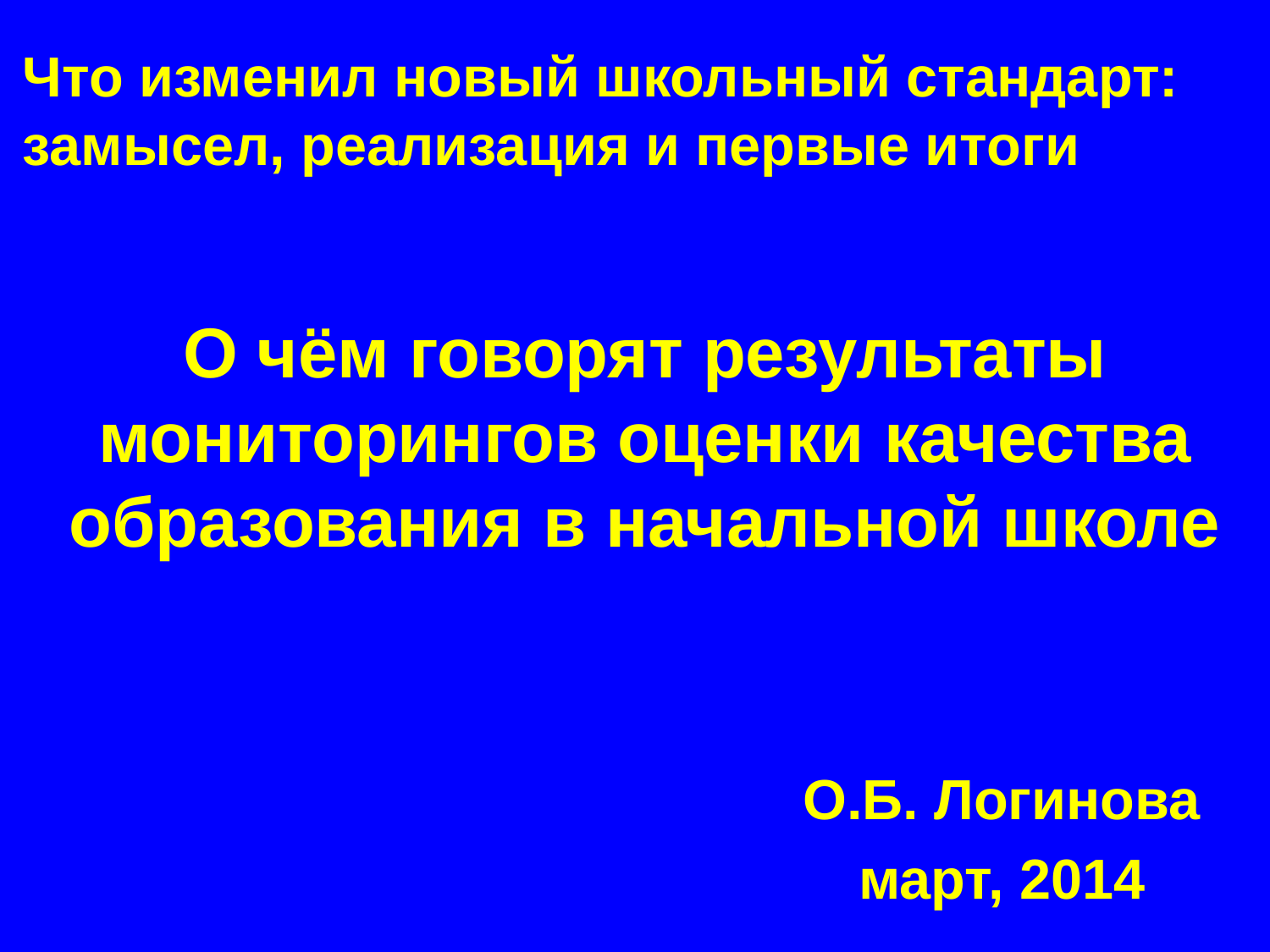

# Что изменил новый школьный стандарт: замысел, реализация и первые итоги
О чём говорят результаты мониторингов оценки качества образования в начальной школе
О.Б. Логинова
март, 2014